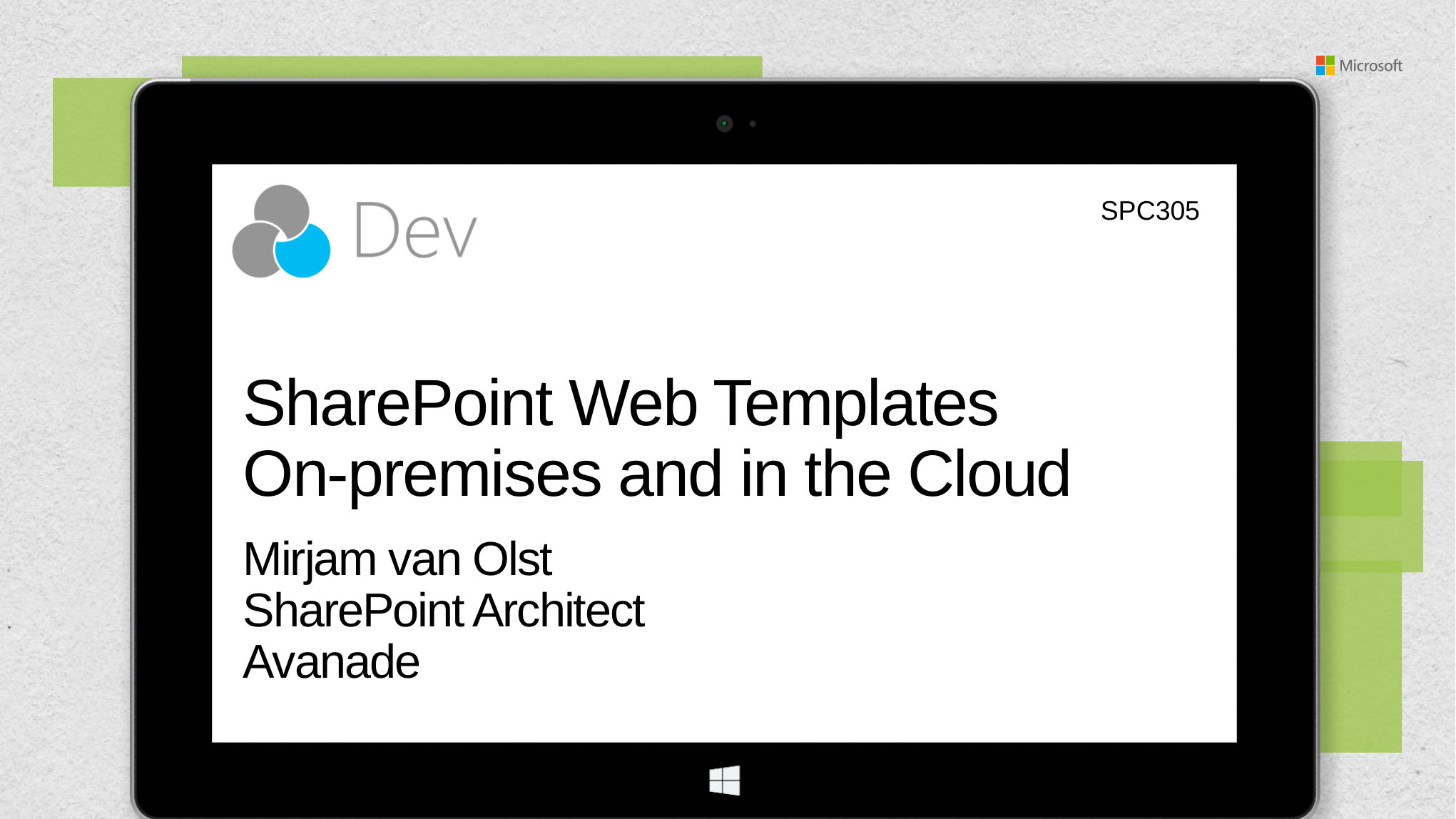

SPC305
# SharePoint Web Templates On-premises and in the Cloud
Mirjam van Olst
SharePoint Architect
Avanade